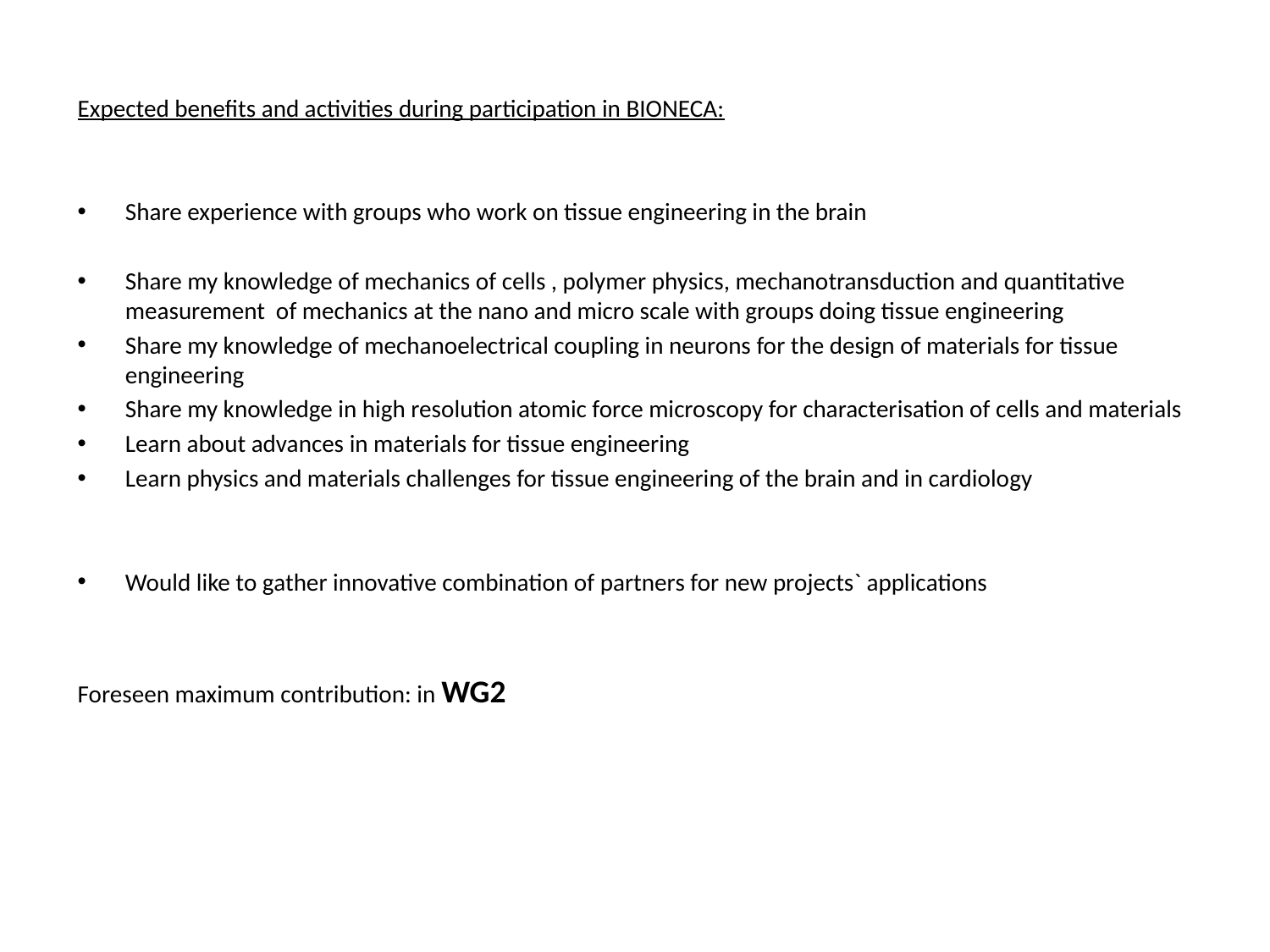

Expected benefits and activities during participation in BIONECA:

Share experience with groups who work on tissue engineering in the brain

Share my knowledge of mechanics of cells , polymer physics, mechanotransduction and quantitative measurement  of mechanics at the nano and micro scale with groups doing tissue engineering
Share my knowledge of mechanoelectrical coupling in neurons for the design of materials for tissue engineering
Share my knowledge in high resolution atomic force microscopy for characterisation of cells and materials
Learn about advances in materials for tissue engineering
Learn physics and materials challenges for tissue engineering of the brain and in cardiology

Would like to gather innovative combination of partners for new projects` applications

Foreseen maximum contribution: in WG2